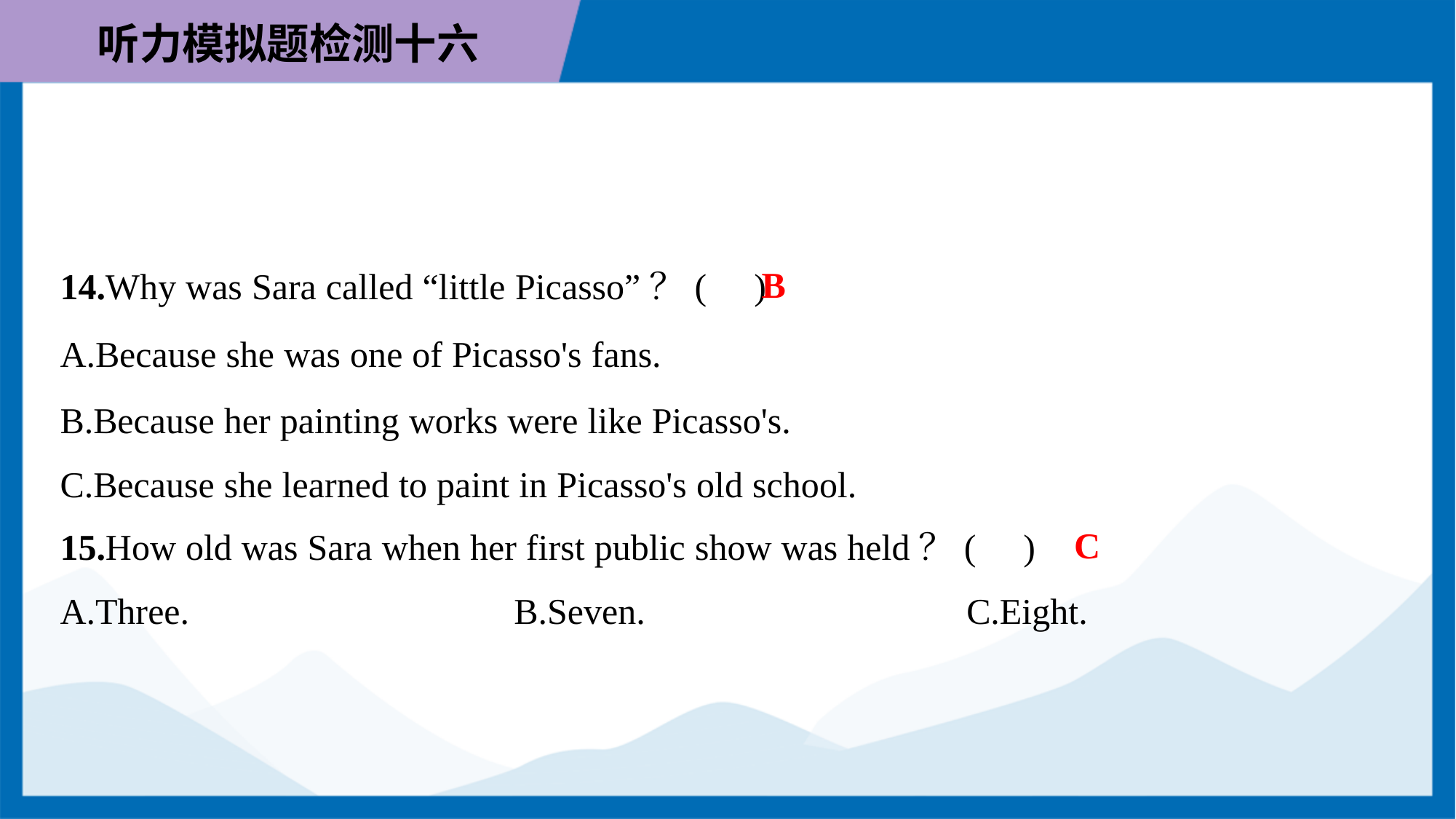

B
14.Why was Sara called “little Picasso”？(     )
A.Because she was one of Picasso's fans.
B.Because her painting works were like Picasso's.
C.Because she learned to paint in Picasso's old school.
C
15.How old was Sara when her first public show was held？(     )
A.Three.	B.Seven.	C.Eight.